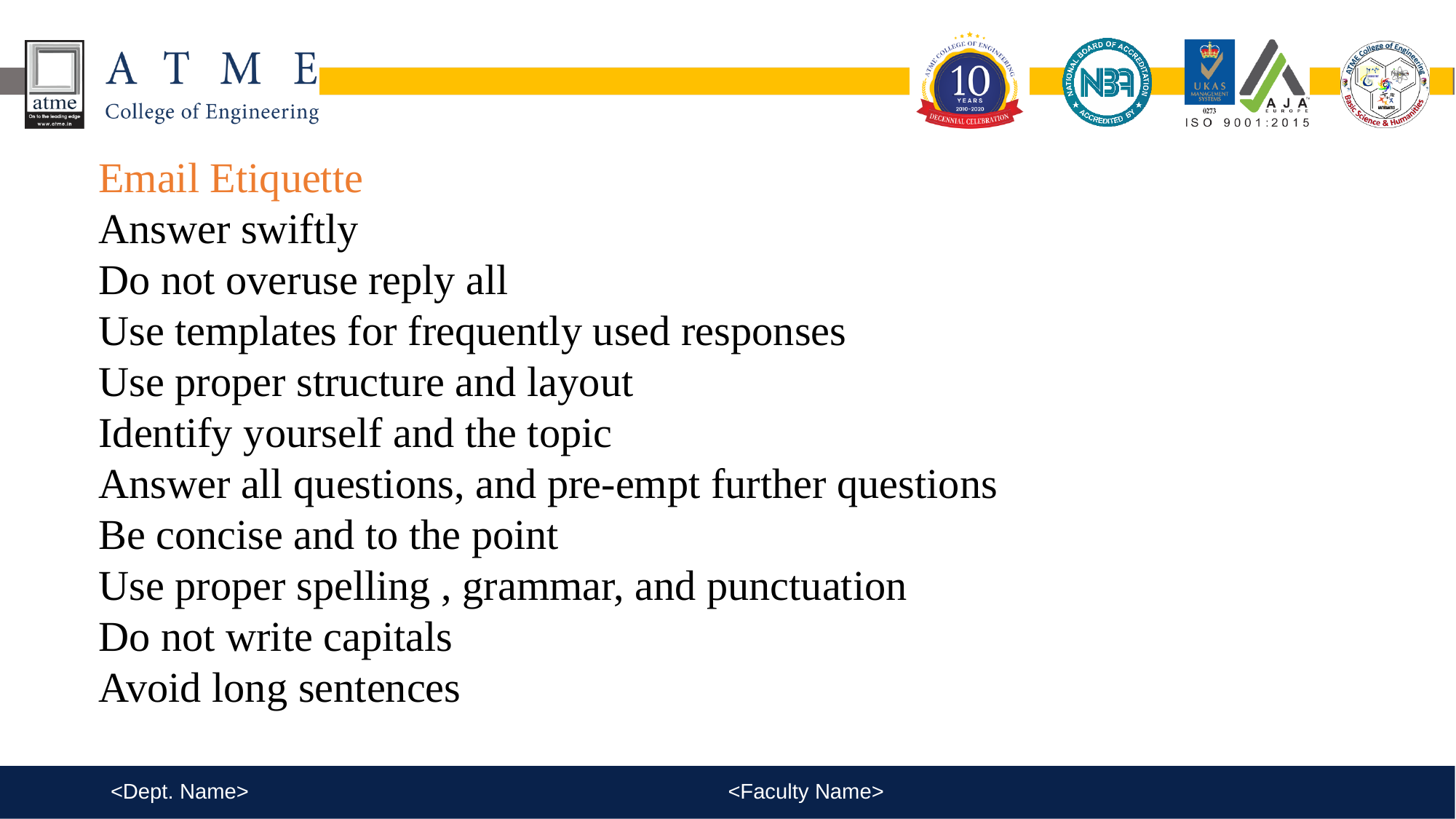

Email Etiquette
Answer swiftly
Do not overuse reply all
Use templates for frequently used responses
Use proper structure and layout
Identify yourself and the topic
Answer all questions, and pre-empt further questions
Be concise and to the point
Use proper spelling , grammar, and punctuation
Do not write capitals
Avoid long sentences